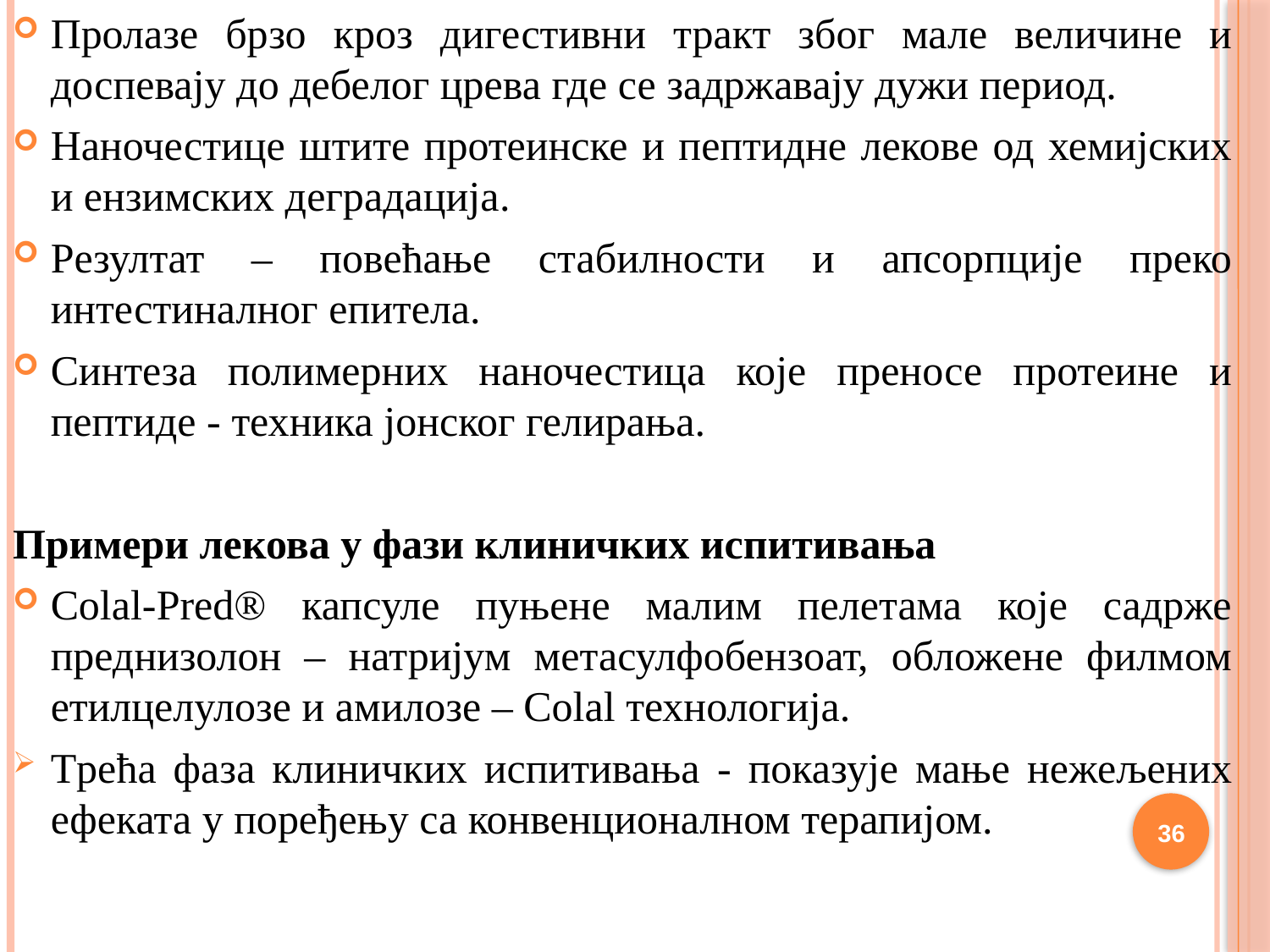

Пролазе брзо кроз дигестивни тракт због мале величине и доспевају до дебелог црева где се задржавају дужи период.
Наночестице штите протеинске и пептидне лекове од хемијских и ензимских деградација.
Резултат – повећање стабилности и апсорпције преко интестиналног епитела.
Синтеза полимерних наночестица које преносе протеине и пептиде - техника јонског гелирања.

Примери лекова у фази клиничких испитивања
Colal-Pred® капсуле пуњене малим пелетама које садрже преднизолон – натријум метасулфобензоат, обложене филмом етилцелулозе и амилозе – Colal технологија.
Трећа фаза клиничких испитивања - показује мање нежељених ефеката у поређењу са конвенционалном терапијом.
36